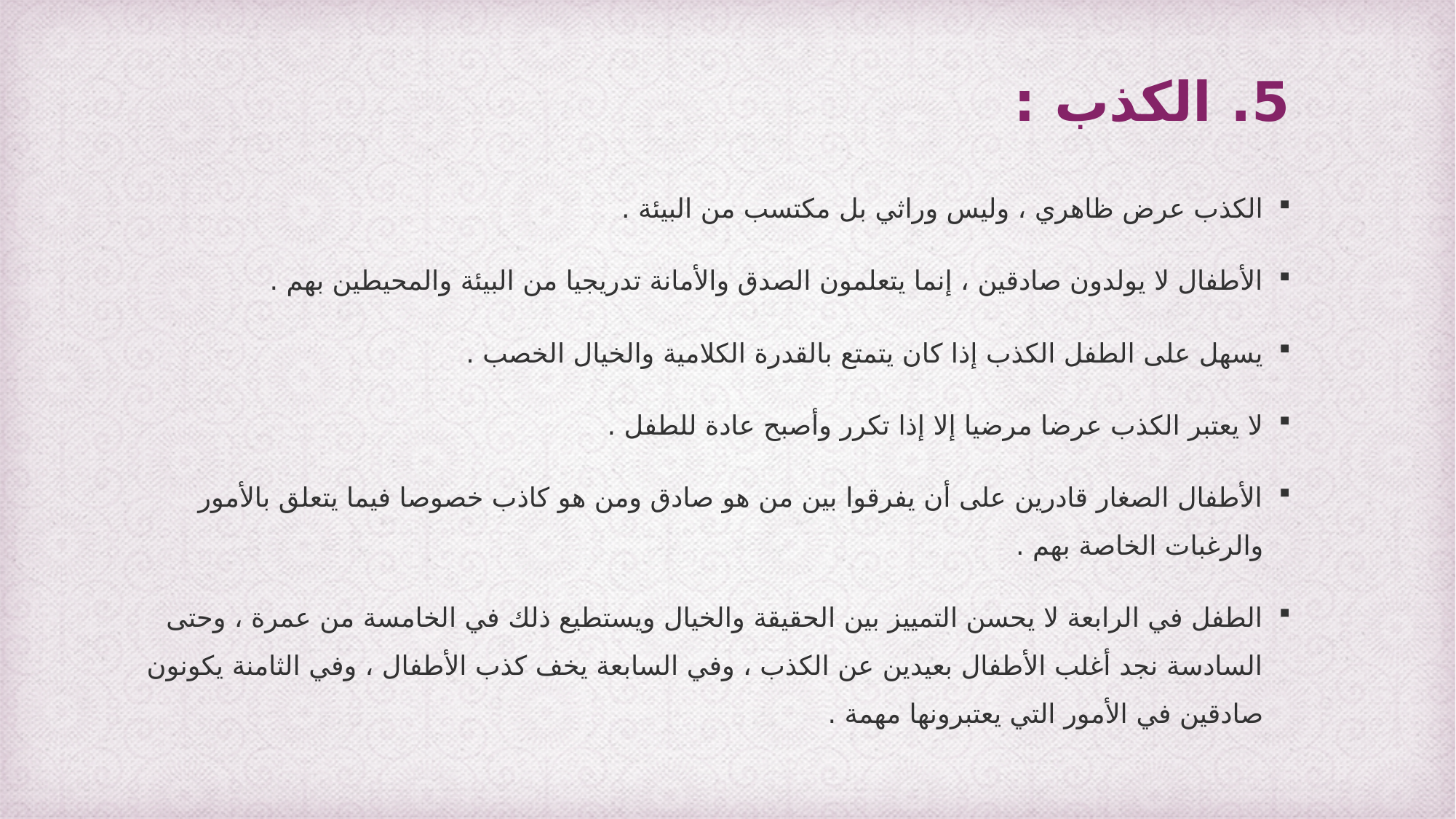

# 5. الكذب :
الكذب عرض ظاهري ، وليس وراثي بل مكتسب من البيئة .
الأطفال لا يولدون صادقين ، إنما يتعلمون الصدق والأمانة تدريجيا من البيئة والمحيطين بهم .
يسهل على الطفل الكذب إذا كان يتمتع بالقدرة الكلامية والخيال الخصب .
لا يعتبر الكذب عرضا مرضيا إلا إذا تكرر وأصبح عادة للطفل .
الأطفال الصغار قادرين على أن يفرقوا بين من هو صادق ومن هو كاذب خصوصا فيما يتعلق بالأمور والرغبات الخاصة بهم .
الطفل في الرابعة لا يحسن التمييز بين الحقيقة والخيال ويستطيع ذلك في الخامسة من عمرة ، وحتى السادسة نجد أغلب الأطفال بعيدين عن الكذب ، وفي السابعة يخف كذب الأطفال ، وفي الثامنة يكونون صادقين في الأمور التي يعتبرونها مهمة .